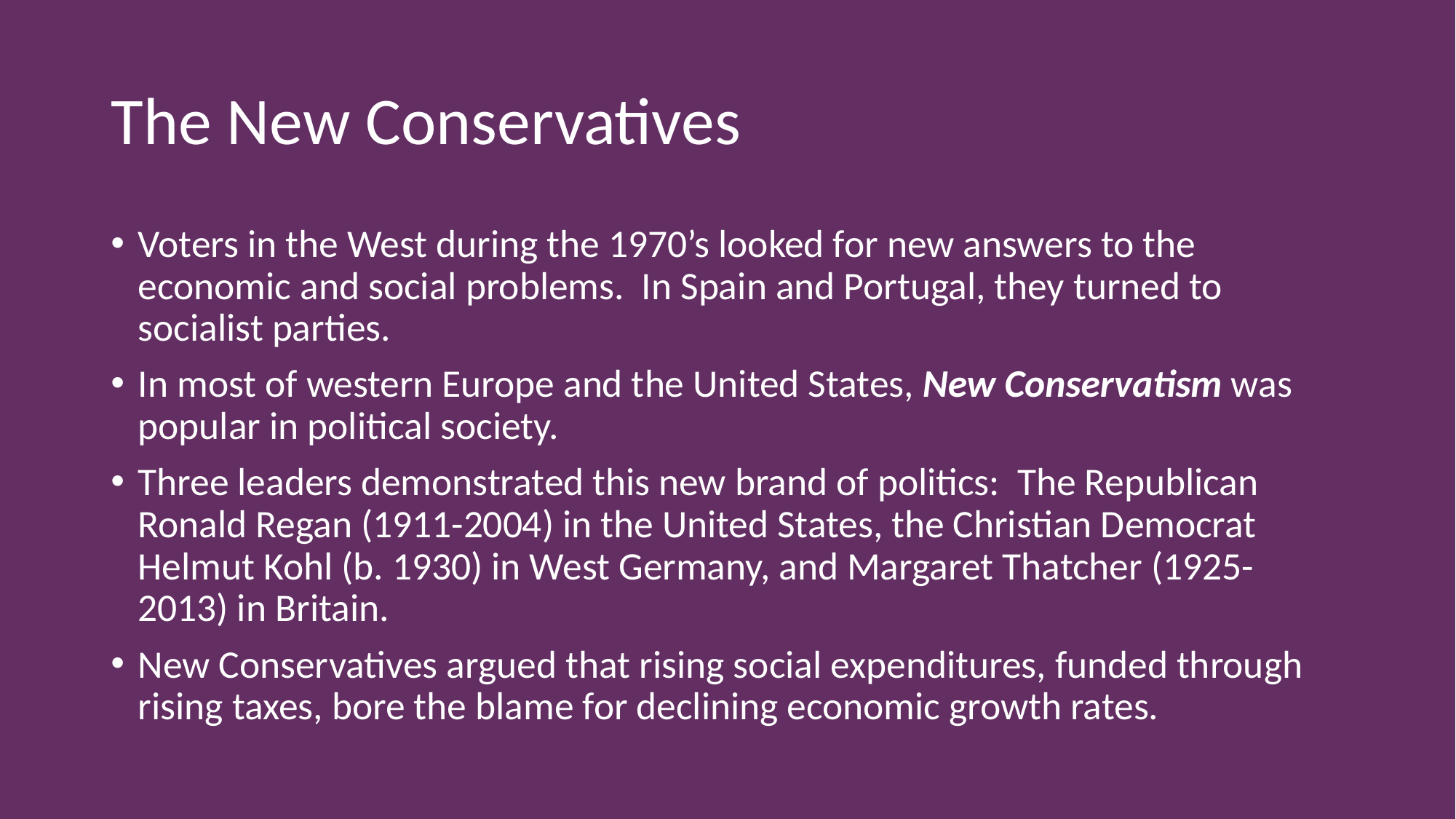

# The New Conservatives
Voters in the West during the 1970’s looked for new answers to the economic and social problems.  In Spain and Portugal, they turned to socialist parties.
In most of western Europe and the United States, New Conservatism was popular in political society.
Three leaders demonstrated this new brand of politics:  The Republican Ronald Regan (1911-2004) in the United States, the Christian Democrat Helmut Kohl (b. 1930) in West Germany, and Margaret Thatcher (1925-2013) in Britain.
New Conservatives argued that rising social expenditures, funded through rising taxes, bore the blame for declining economic growth rates.